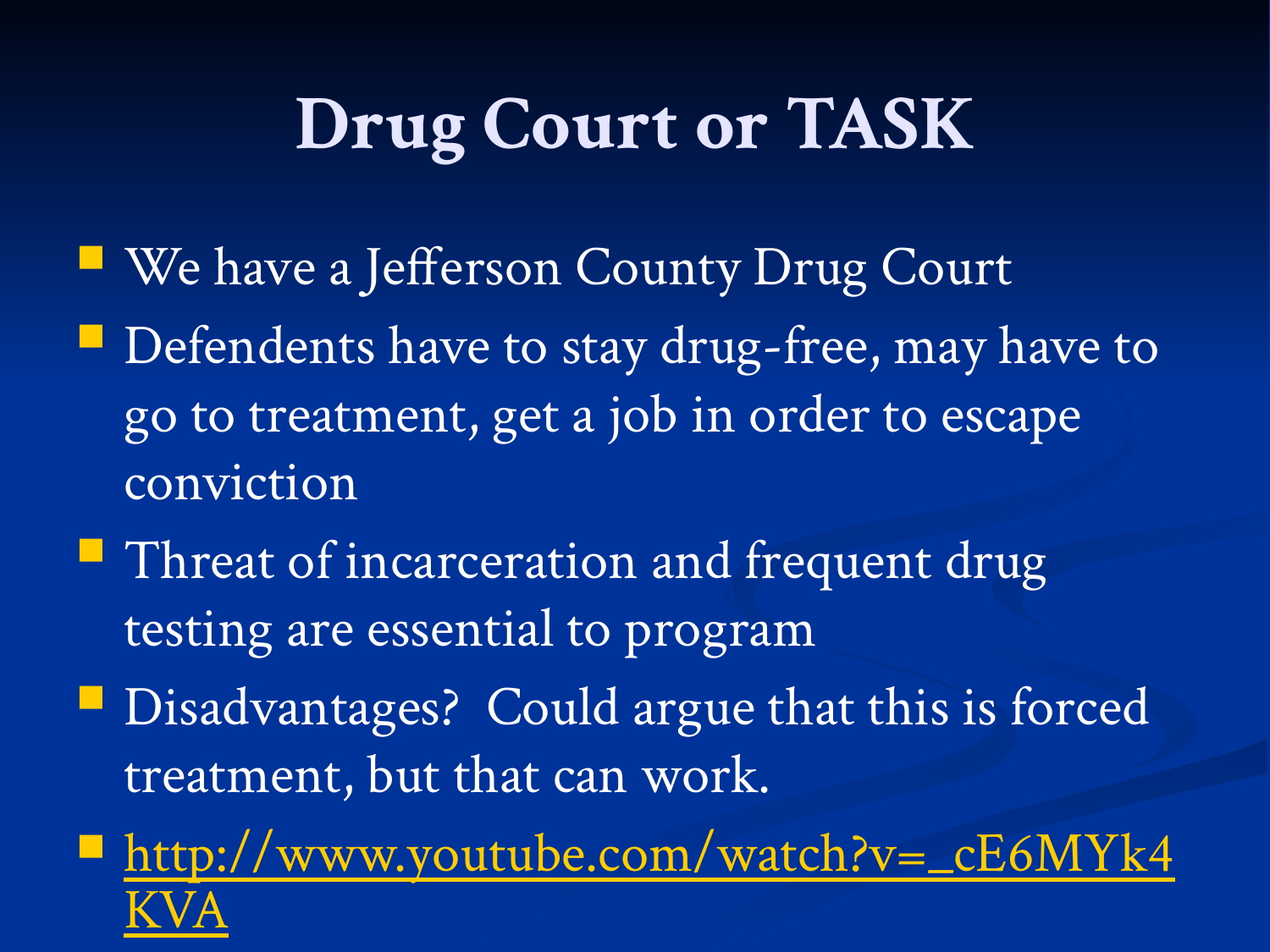

# Drug Court or TASK
We have a Jefferson County Drug Court
Defendents have to stay drug-free, may have to go to treatment, get a job in order to escape conviction
Threat of incarceration and frequent drug testing are essential to program
Disadvantages?  Could argue that this is forced treatment, but that can work.
http://www.youtube.com/watch?v=_cE6MYk4KVA